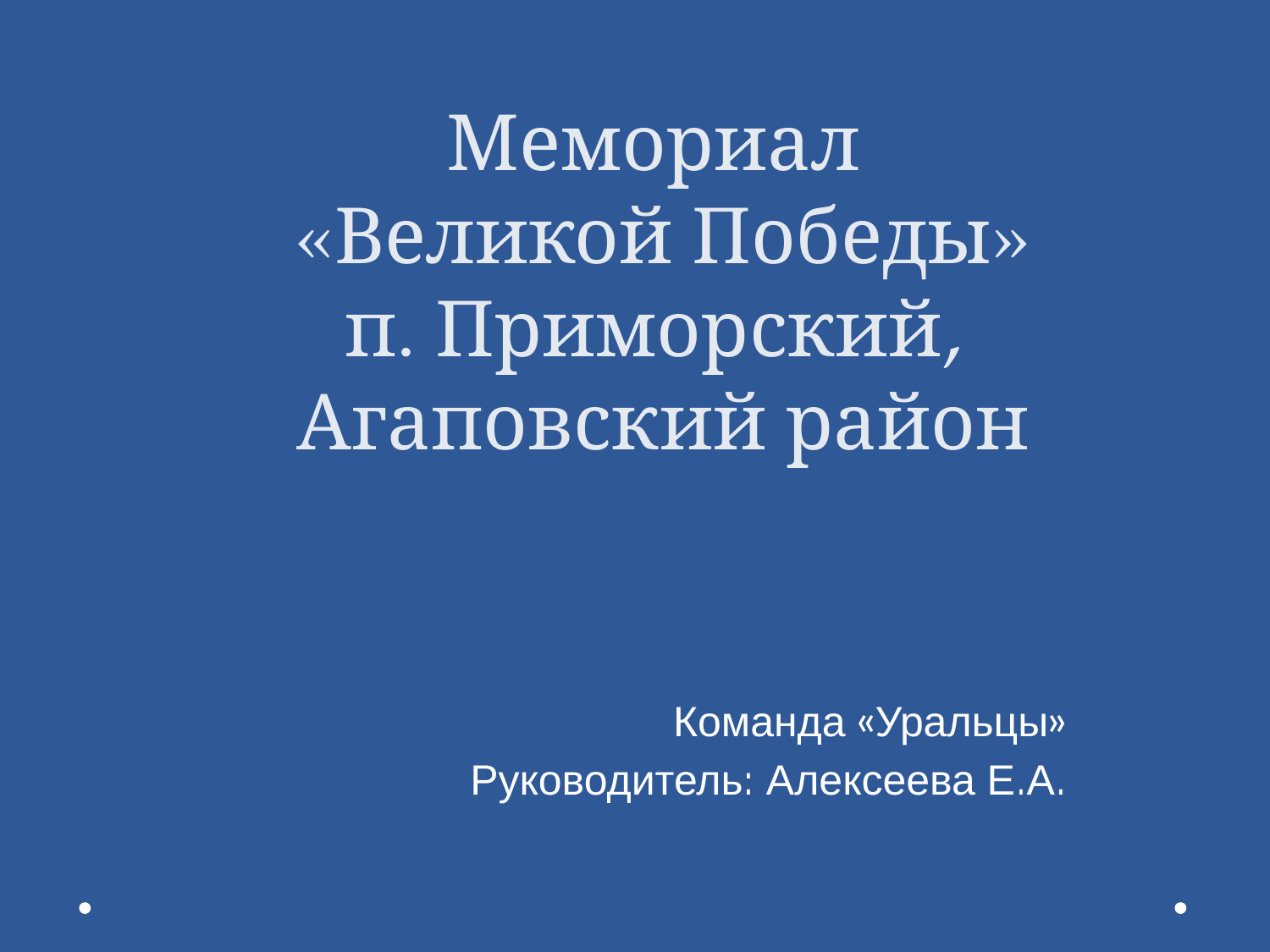

# Мемориал «Великой Победы» п. Приморский, Агаповский район
Команда «Уральцы»
Руководитель: Алексеева Е.А.